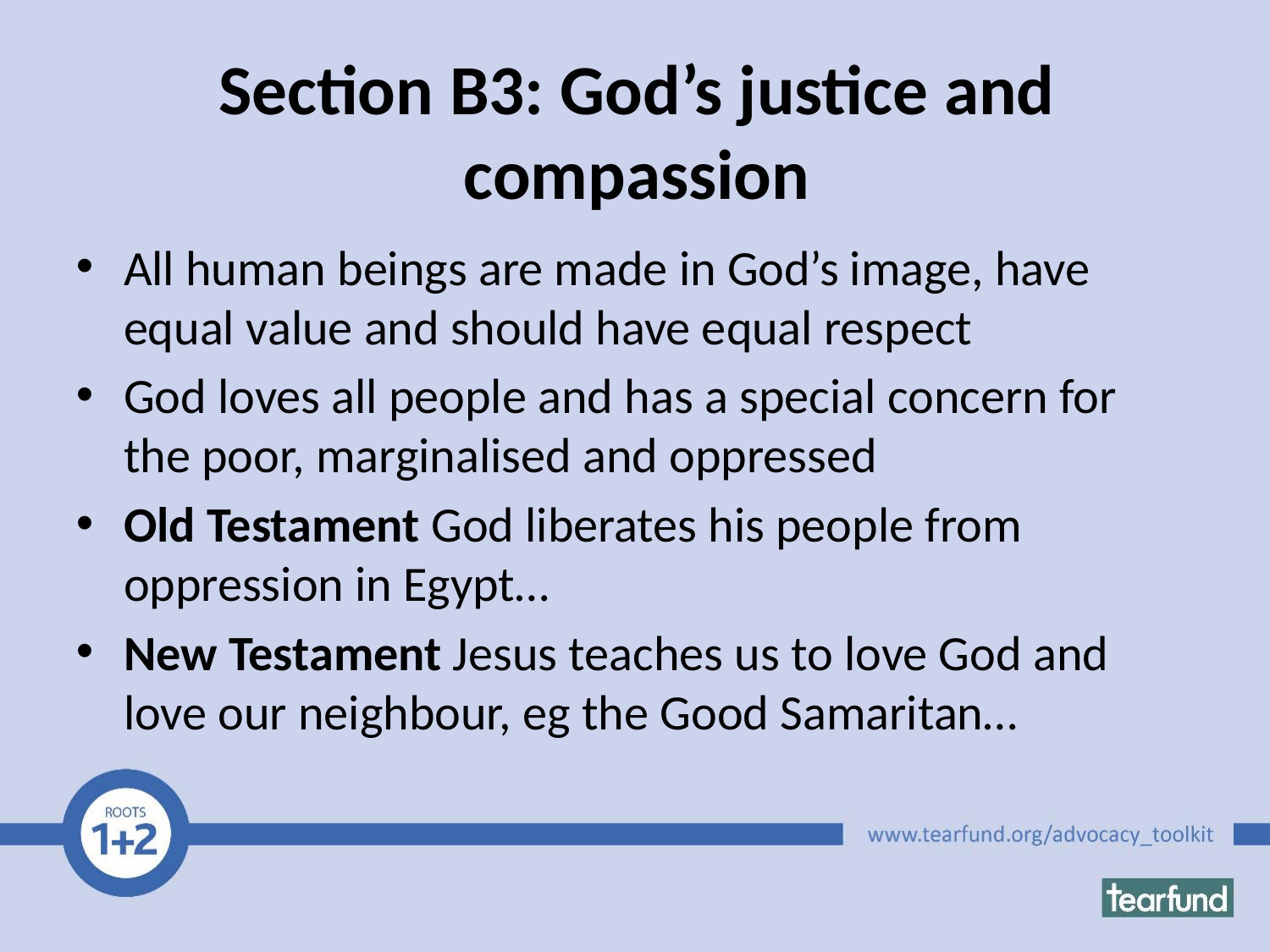

# Section B3: God’s justice and compassion
All human beings are made in God’s image, have equal value and should have equal respect
God loves all people and has a special concern for the poor, marginalised and oppressed
Old Testament God liberates his people from oppression in Egypt…
New Testament Jesus teaches us to love God and love our neighbour, eg the Good Samaritan…